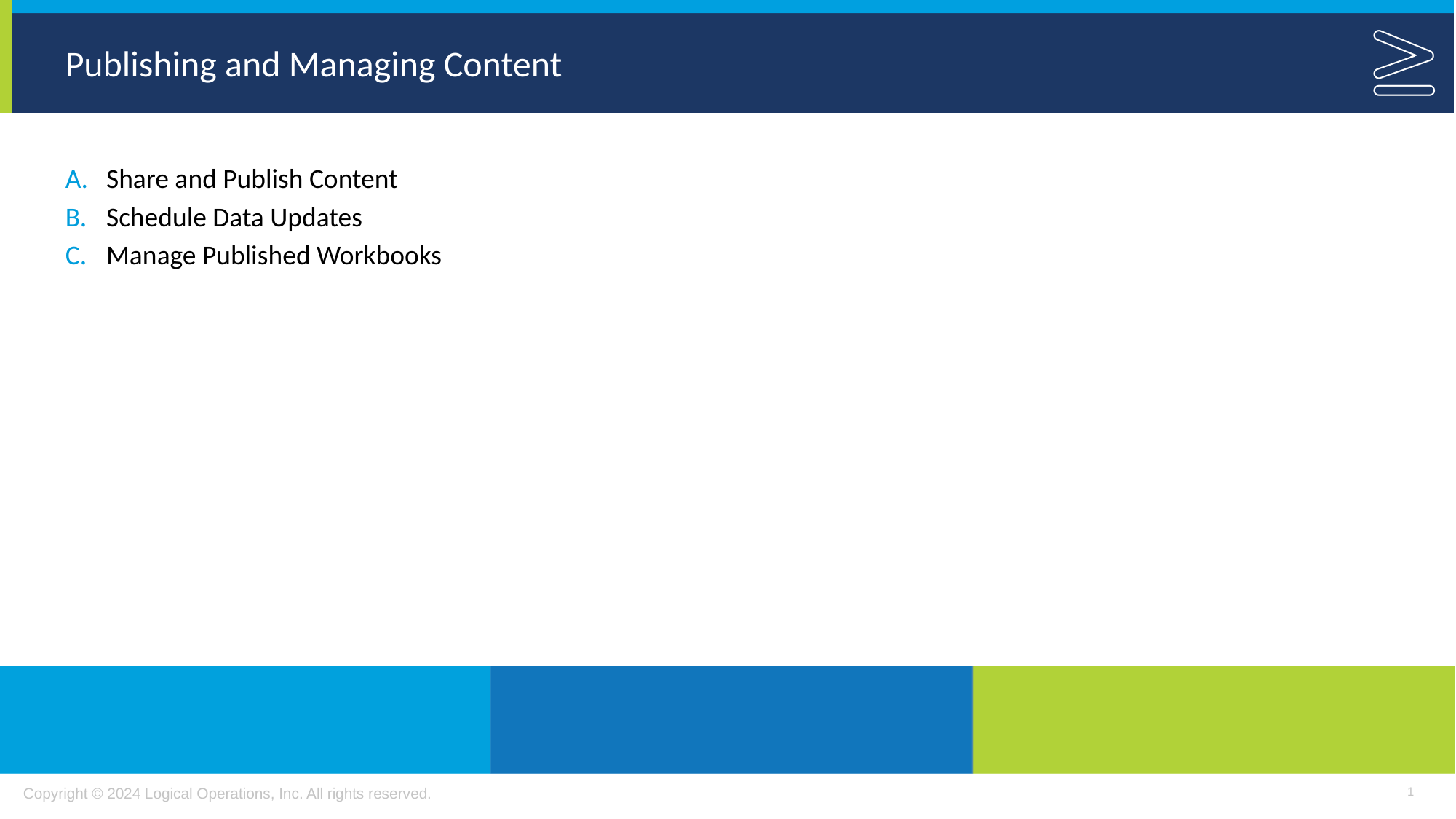

# Publishing and Managing Content
Share and Publish Content
Schedule Data Updates
Manage Published Workbooks
1